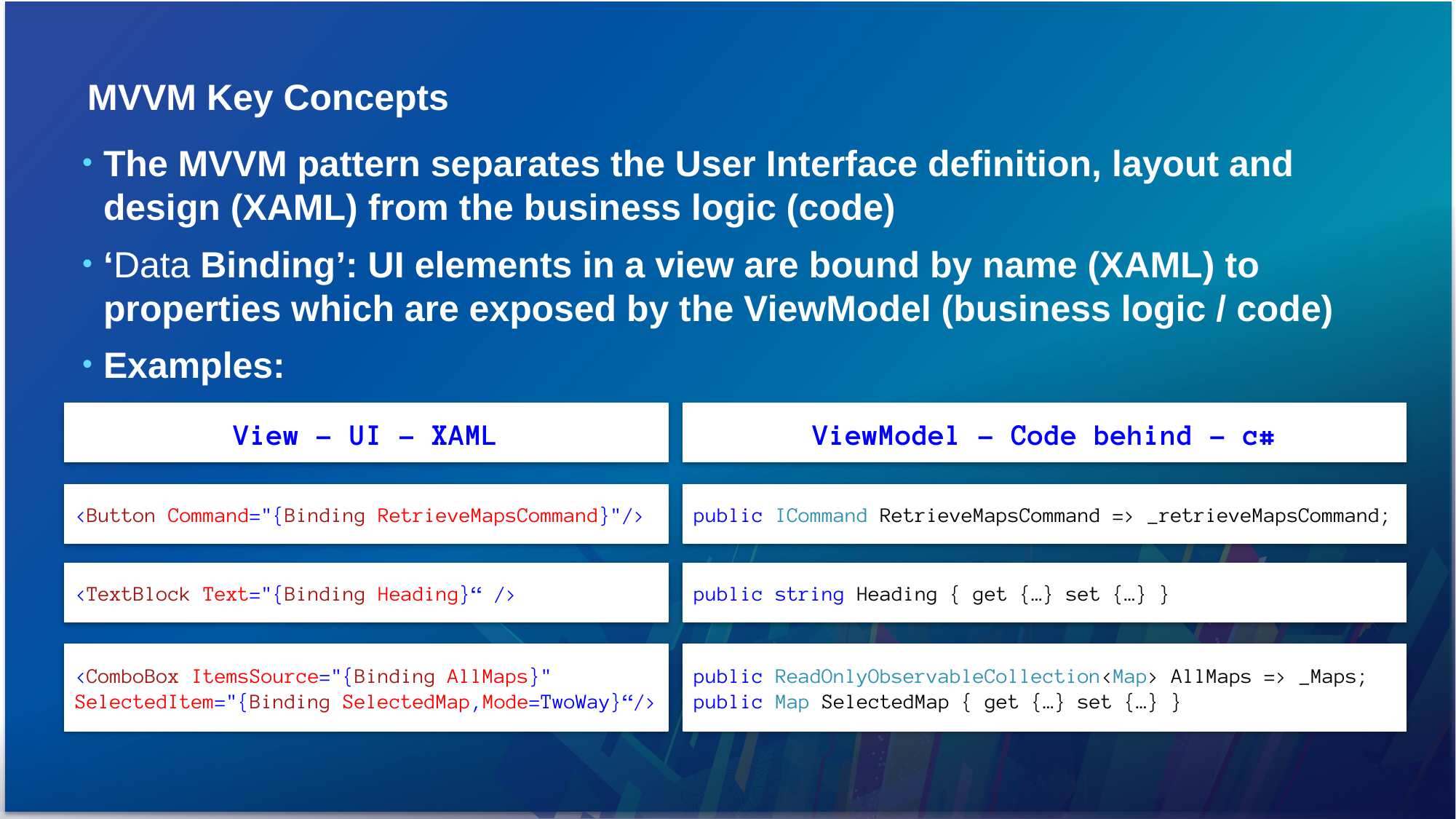

# MVVM Key Concepts
The MVVM pattern separates the User Interface definition, layout and design (XAML) from the business logic (code)
‘Data Binding’: UI elements in a view are bound by name (XAML) to properties which are exposed by the ViewModel (business logic / code)
Examples:

ViewModel – Code behind – c#
View – UI - XAML

public ICommand RetrieveMapsCommand => _retrieveMapsCommand;
<Button Command="{Binding RetrieveMapsCommand}"/>
public string Heading { get {…} set {…} }
<TextBlock Text="{Binding Heading}“ />
public ReadOnlyObservableCollection<Map> AllMaps => _Maps;
public Map SelectedMap { get {…} set {…} }
<ComboBox ItemsSource="{Binding AllMaps}"
SelectedItem="{Binding SelectedMap,Mode=TwoWay}“/>